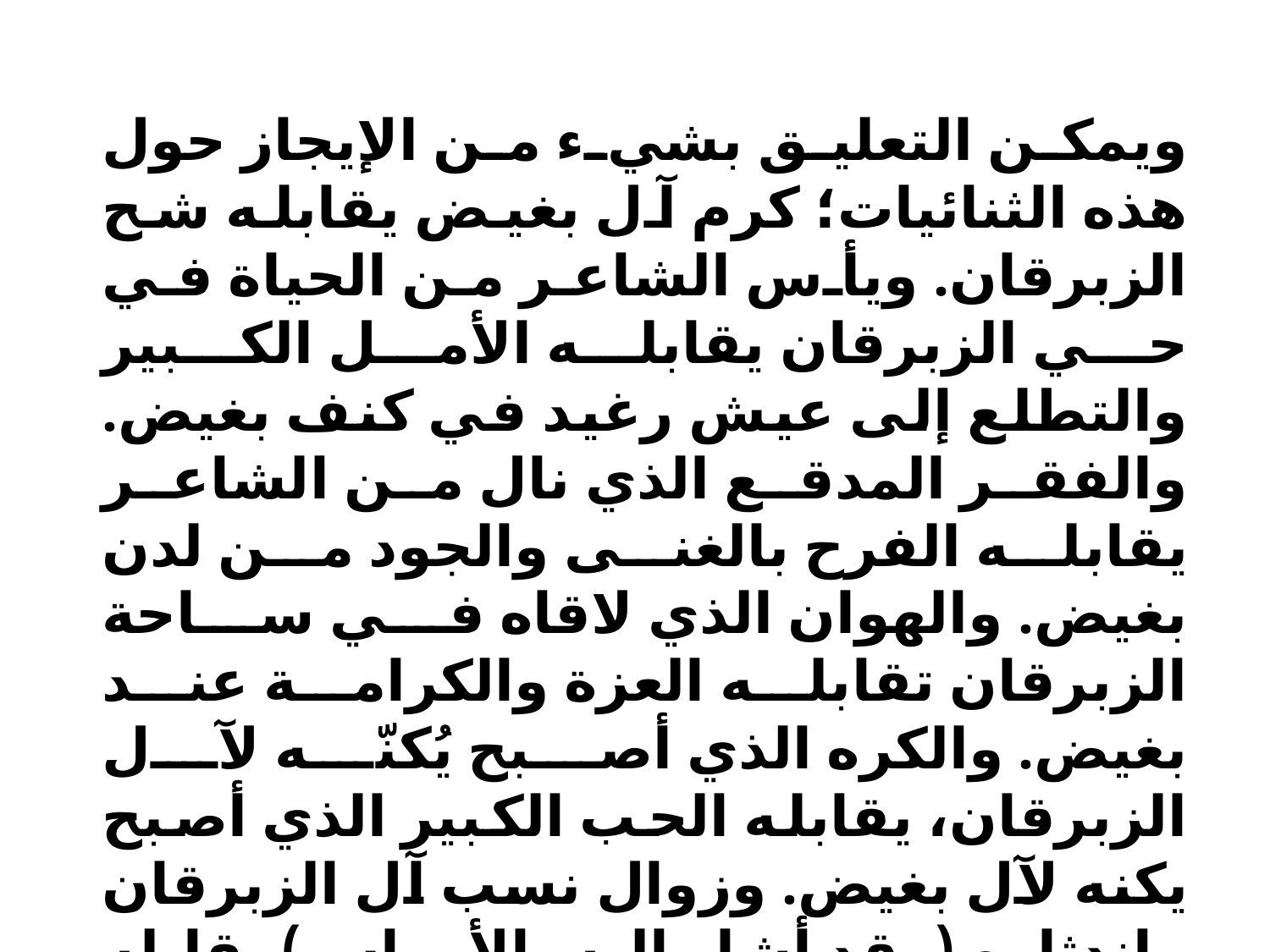

ويمكن التعليق بشيء من الإيجاز حول هذه الثنائيات؛ كرم آل بغيض يقابله شح الزبرقان. ويأس الشاعر من الحياة في حي الزبرقان يقابله الأمل الكبير والتطلع إلى عيش رغيد في كنف بغيض. والفقر المدقع الذي نال من الشاعر يقابله الفرح بالغنى والجود من لدن بغيض. والهوان الذي لاقاه في ساحة الزبرقان تقابله العزة والكرامة عند بغيض. والكره الذي أصبح يُكنّه لآل الزبرقان، يقابله الحب الكبير الذي أصبح يكنه لآل بغيض. وزوال نسب آل الزبرقان واندثاره (وقد أشار إليه بالأرماس) يقابله امتداد النسب وقوة عراقته وصلابته لدى آل بغيض(وقد أشار إليه بـ:أصلها راسي .